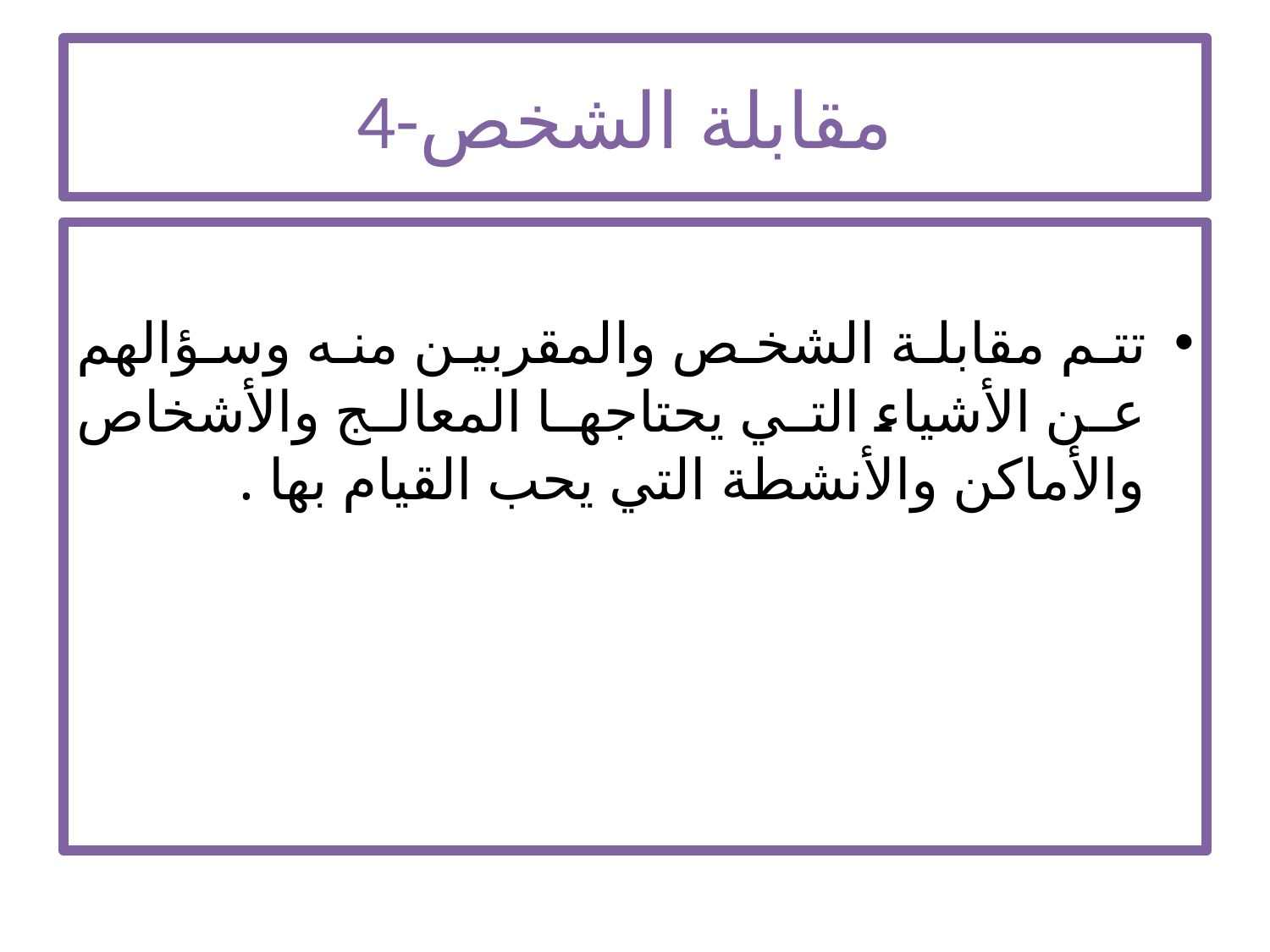

# 4-مقابلة الشخص

تتم مقابلة الشخص والمقربين منه وسؤالهم عن الأشياء التي يحتاجها المعالج والأشخاص والأماكن والأنشطة التي يحب القيام بها .